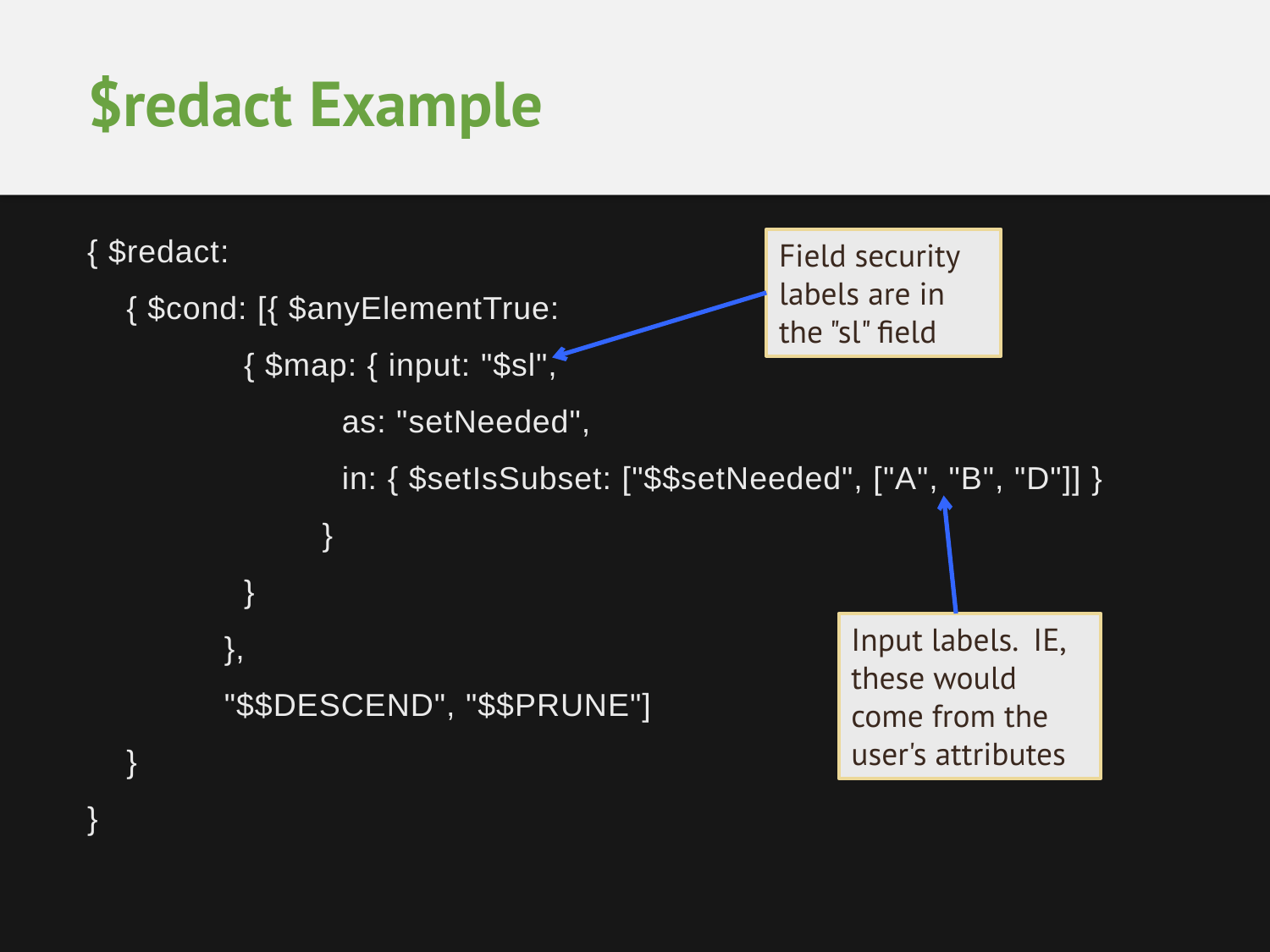

# $redact Example
{ $redact:
    { $cond: [{ $anyElementTrue:
                { $map: { input: "$sl",
                          as: "setNeeded",
                          in: { $setIsSubset: ["$$setNeeded", ["A", "B", "D"]] }
                        }
                }
              },
              "$$DESCEND", "$$PRUNE"]
    }
}
Field security labels are in the "sl" field
Input labels.  IE, these would come from the user's attributes